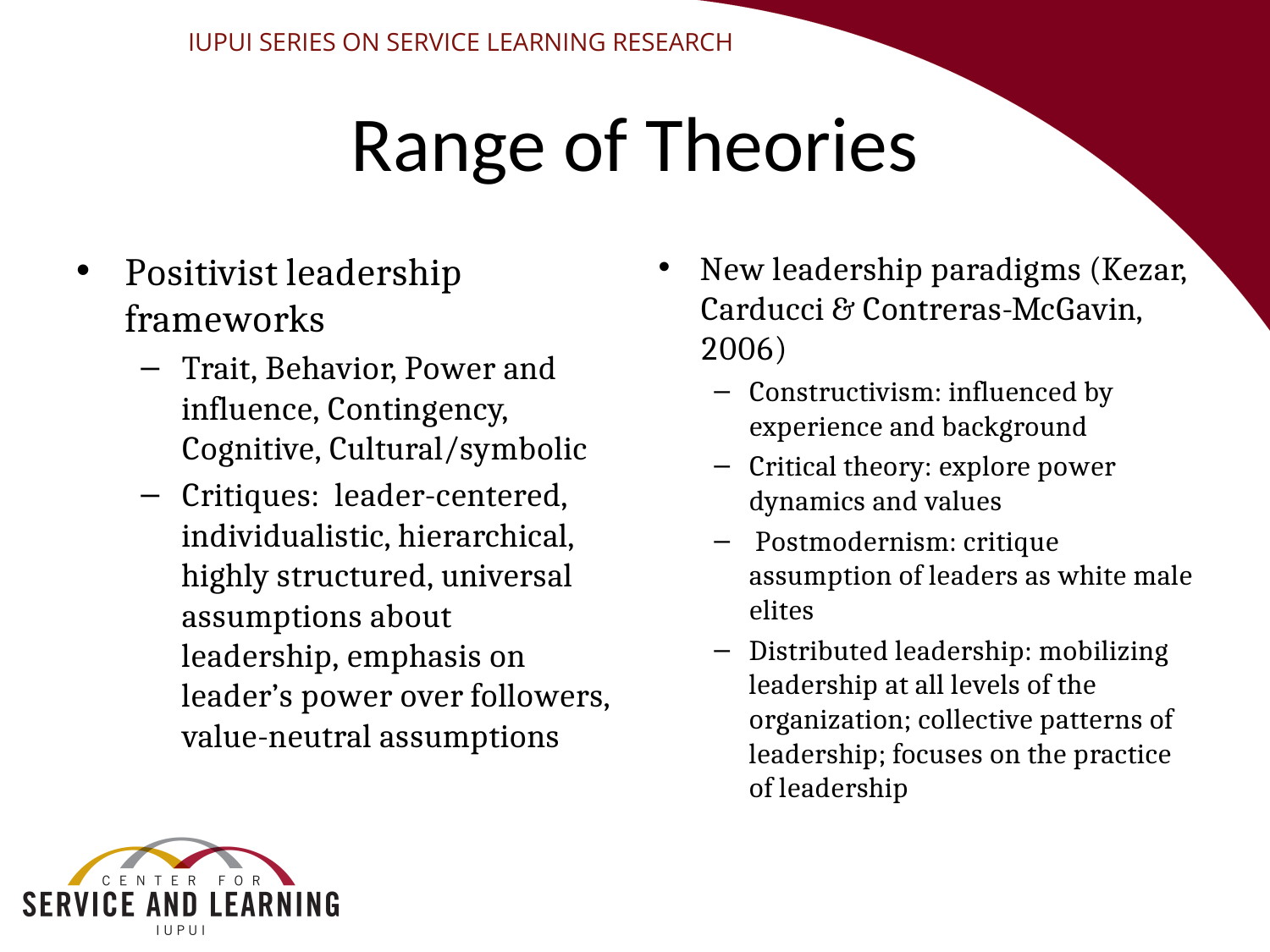

IUPUI SERIES ON SERVICE LEARNING RESEARCH
# Range of Theories
New leadership paradigms (Kezar, Carducci & Contreras-McGavin, 2006)
Constructivism: influenced by experience and background
Critical theory: explore power dynamics and values
 Postmodernism: critique assumption of leaders as white male elites
Distributed leadership: mobilizing leadership at all levels of the organization; collective patterns of leadership; focuses on the practice of leadership

Positivist leadership frameworks
Trait, Behavior, Power and influence, Contingency, Cognitive, Cultural/symbolic
Critiques:  leader-centered, individualistic, hierarchical, highly structured, universal assumptions about leadership, emphasis on leader’s power over followers, value-neutral assumptions